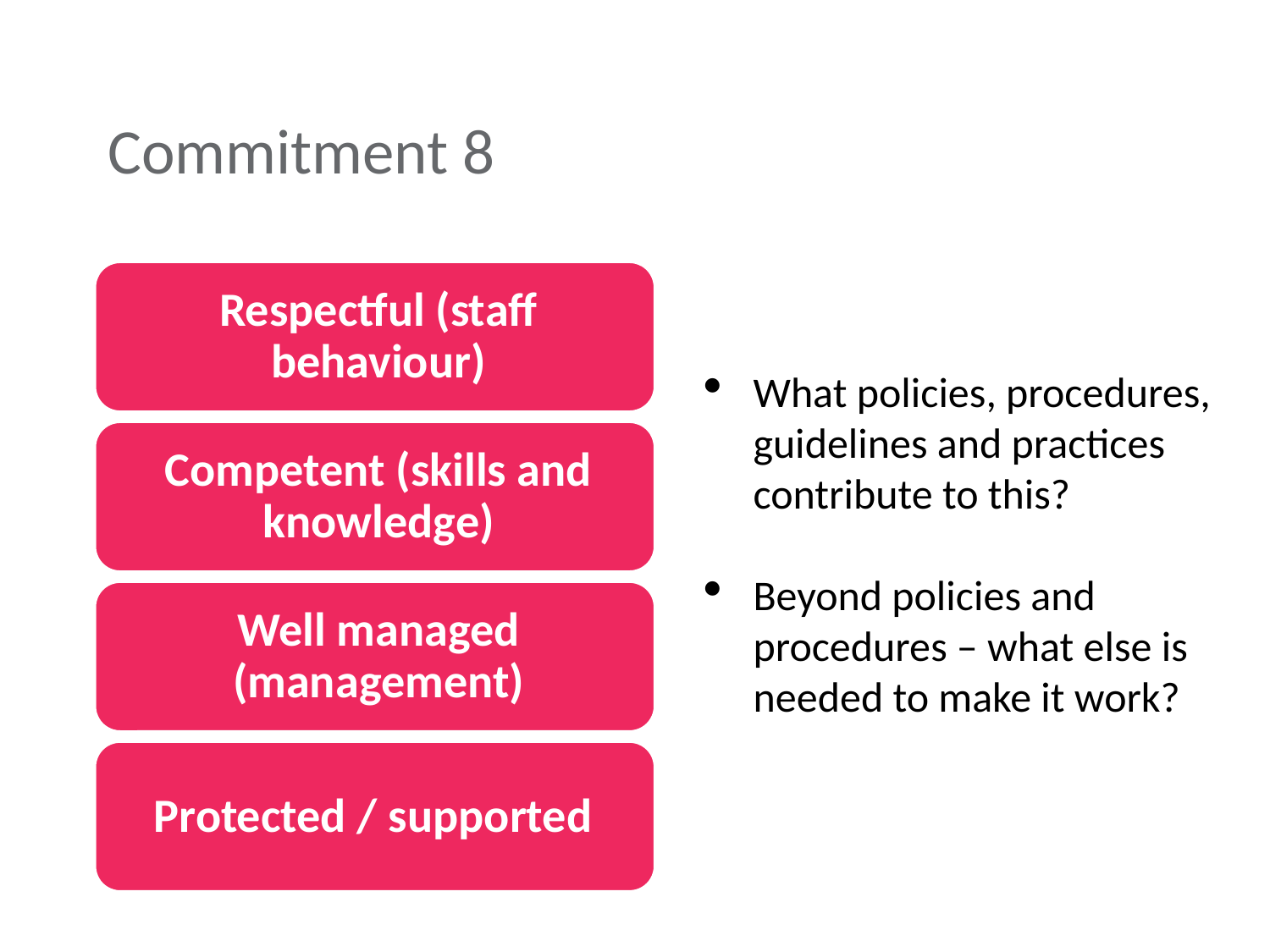

Commitment 8

Respectful (staff behaviour)
Competent (skills and knowledge)
Well managed (management)
Protected / supported
What policies, procedures, guidelines and practices contribute to this?

Beyond policies and procedures – what else is needed to make it work?